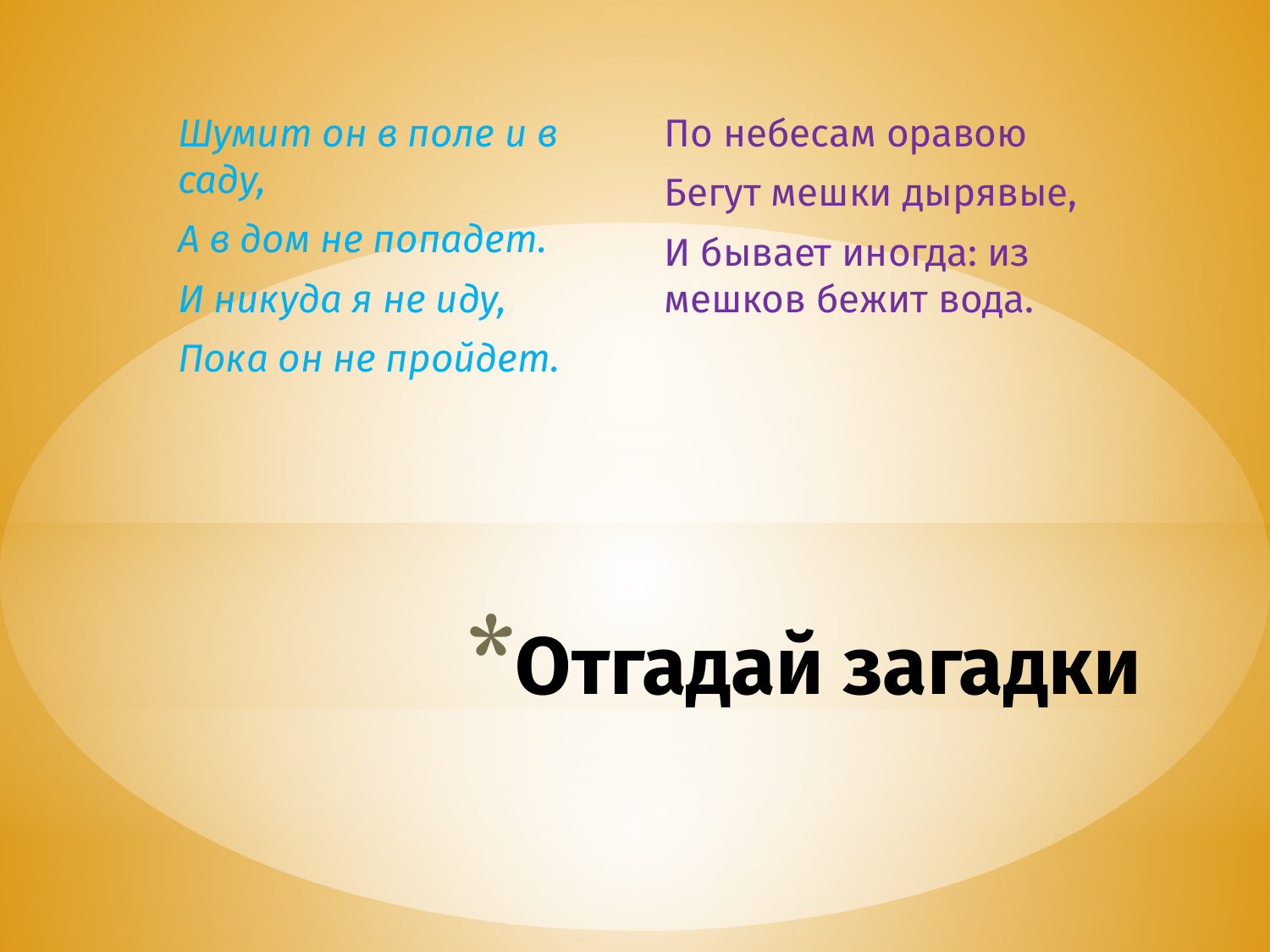

Шумит он в поле и в саду,
А в дом не попадет.
И никуда я не иду,
Пока он не пройдет.

По небесам оравою
Бегут мешки дырявые,
И бывает иногда: из мешков бежит вода.

# Отгадай загадки